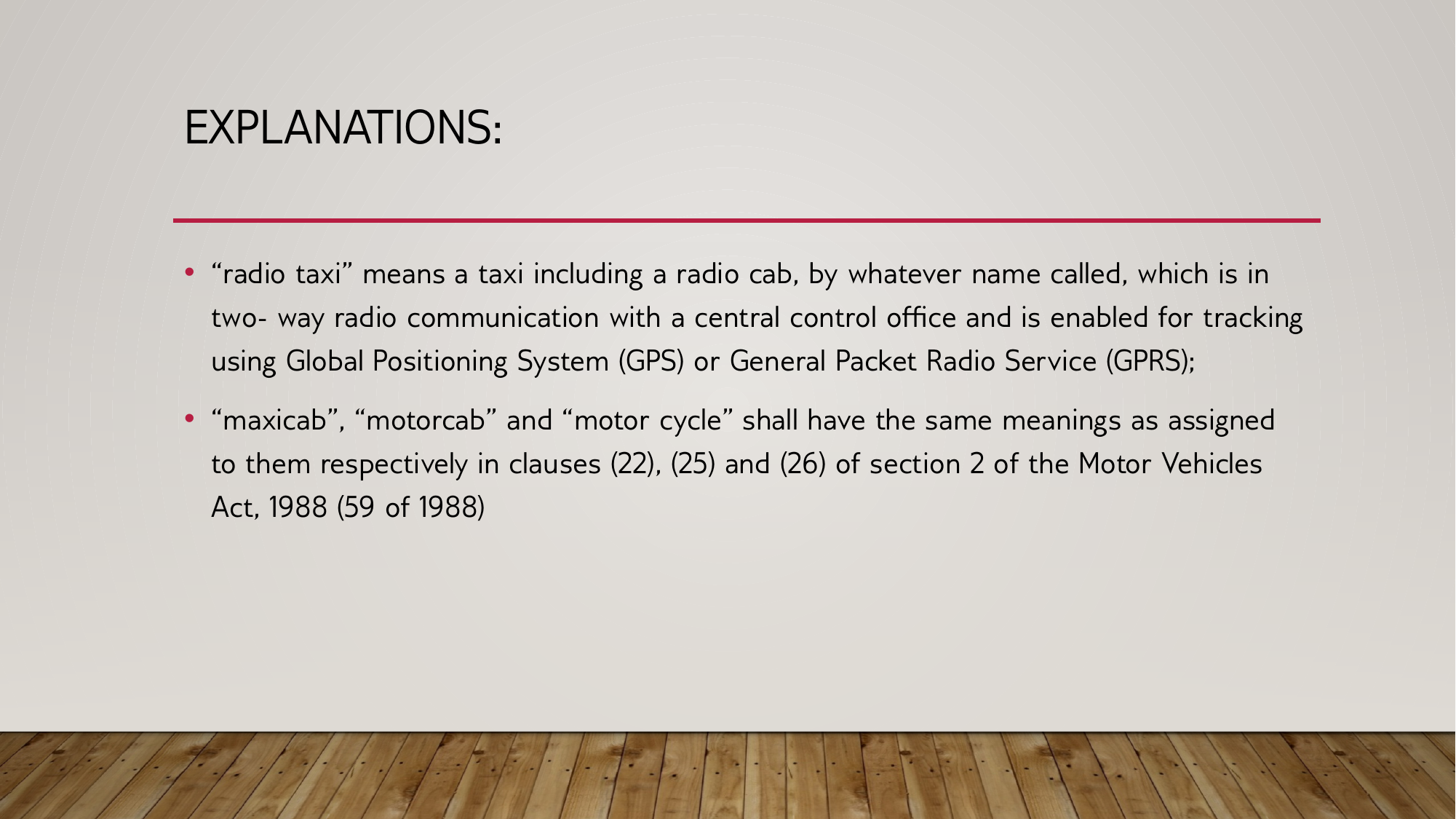

# Explanations:
“radio taxi” means a taxi including a radio cab, by whatever name called, which is in two- way radio communication with a central control office and is enabled for tracking using Global Positioning System (GPS) or General Packet Radio Service (GPRS);
“maxicab”, “motorcab” and “motor cycle” shall have the same meanings as assigned to them respectively in clauses (22), (25) and (26) of section 2 of the Motor Vehicles Act, 1988 (59 of 1988)